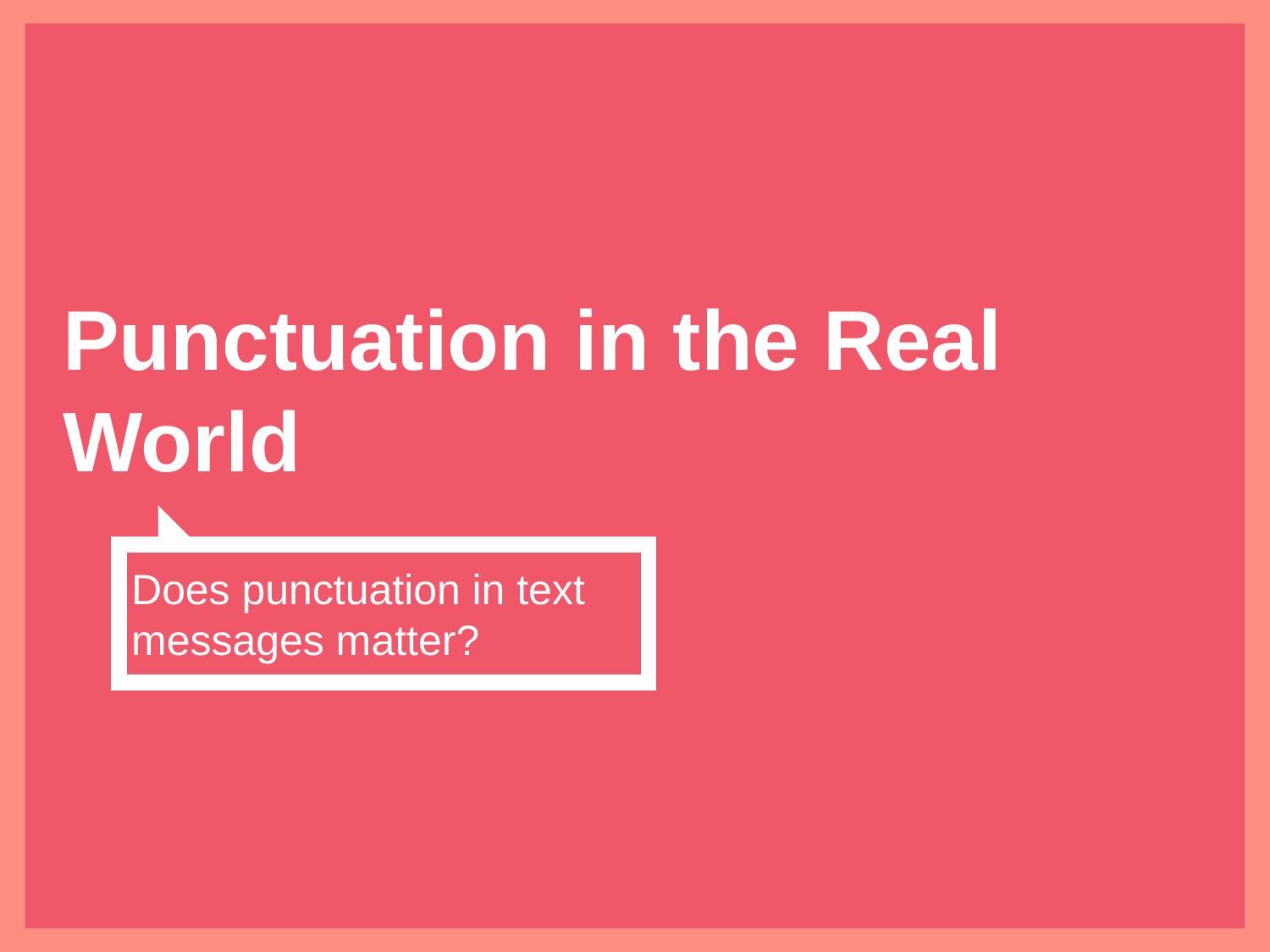

# Punctuation in the Real World
Does punctuation in text messages matter?